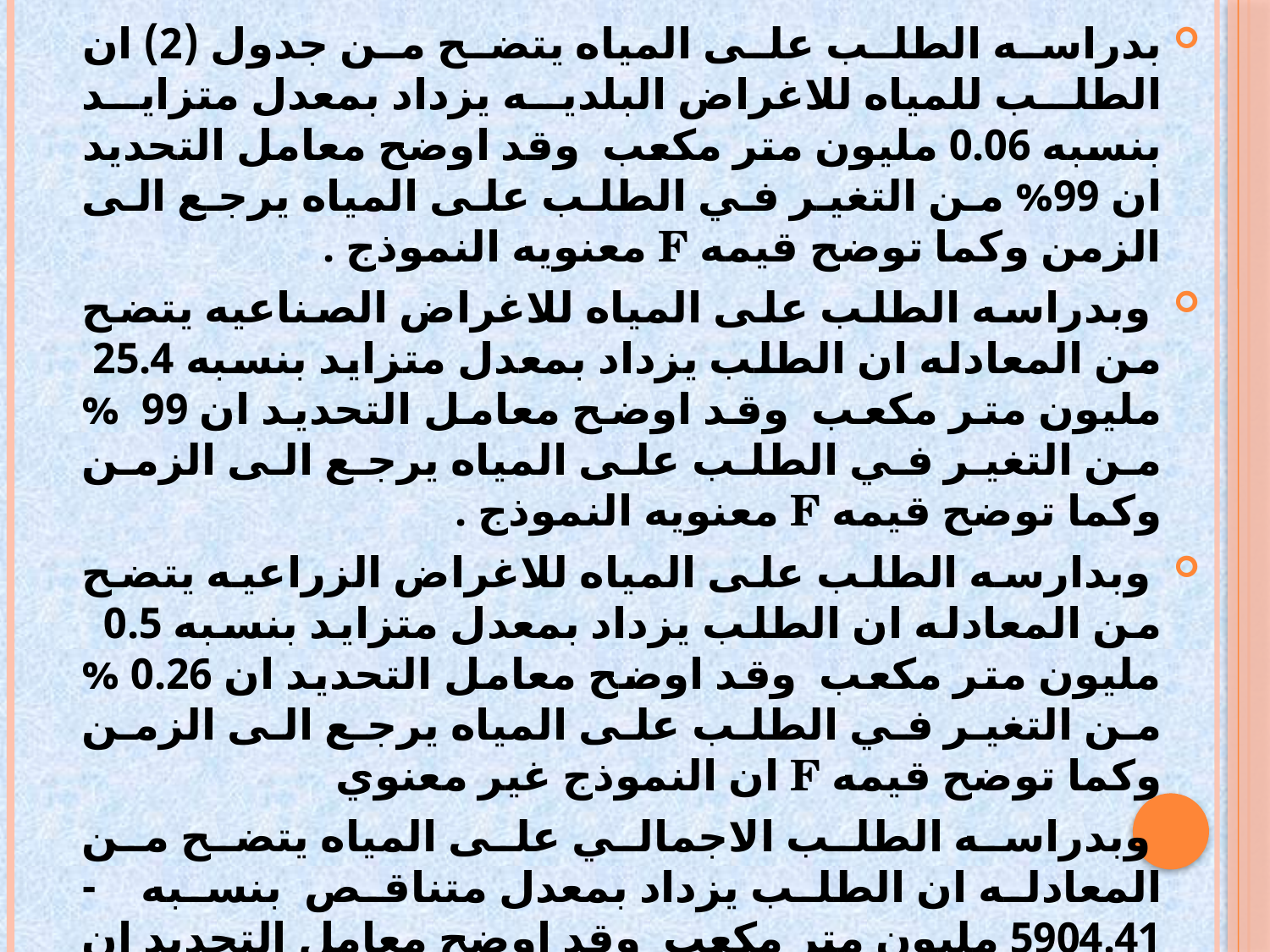

بدراسه الطلب على المياه يتضح من جدول (2) ان الطلب للمياه للاغراض البلديه يزداد بمعدل متزايد بنسبه 0.06 مليون متر مكعب  وقد اوضح معامل التحديد ان 99% من التغير في الطلب على المياه يرجع الى الزمن وكما توضح قيمه F معنويه النموذج .
 وبدراسه الطلب على المياه للاغراض الصناعيه يتضح من المعادله ان الطلب يزداد بمعدل متزايد بنسبه 25.4  مليون متر مكعب  وقد اوضح معامل التحديد ان 99  % من التغير في الطلب على المياه يرجع الى الزمن وكما توضح قيمه F معنويه النموذج .
 وبدارسه الطلب على المياه للاغراض الزراعيه يتضح من المعادله ان الطلب يزداد بمعدل متزايد بنسبه 0.5   مليون متر مكعب  وقد اوضح معامل التحديد ان 0.26 % من التغير في الطلب على المياه يرجع الى الزمن وكما توضح قيمه F ان النموذج غير معنوي
 وبدراسه الطلب الاجمالي على المياه يتضح من المعادله ان الطلب يزداد بمعدل متناقص  بنسبه    -5904.41 مليون متر مكعب  وقد اوضح معامل التحديد ان 0.7%   من التغير في الطلب على المياه يرجع الى الزمن وكما توضح قيمه F ان النموذج معنوي  .